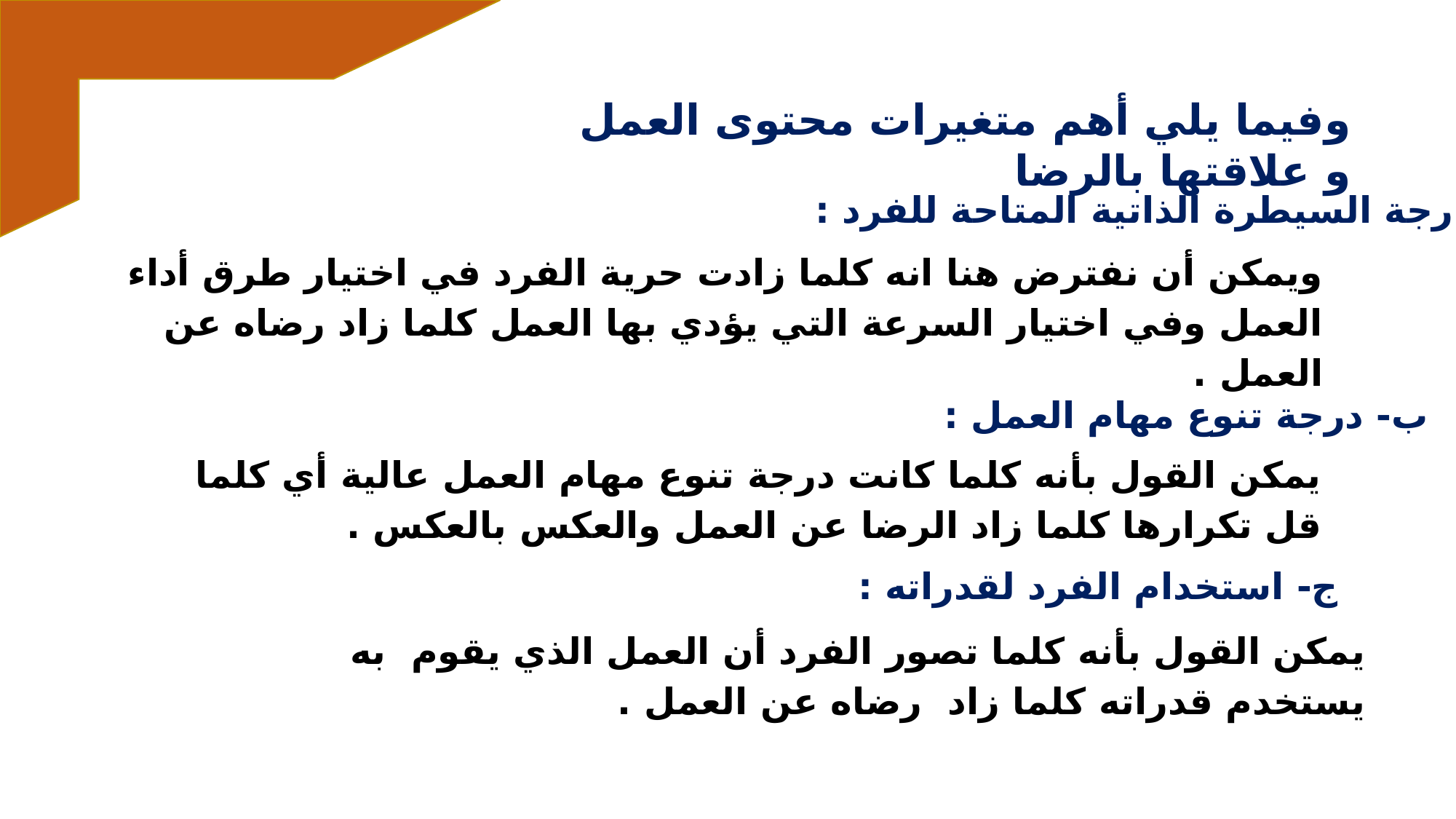

وفيما يلي أهم متغيرات محتوى العمل و علاقتها بالرضا
أ-درجة السيطرة الذاتية المتاحة للفرد :
ويمكن أن نفترض هنا انه كلما زادت حرية الفرد في اختيار طرق أداء العمل وفي اختيار السرعة التي يؤدي بها العمل كلما زاد رضاه عن العمل .
ب- درجة تنوع مهام العمل :
يمكن القول بأنه كلما كانت درجة تنوع مهام العمل عالية أي كلما قل تكرارها كلما زاد الرضا عن العمل والعكس بالعكس .
ج- استخدام الفرد لقدراته :
يمكن القول بأنه كلما تصور الفرد أن العمل الذي يقوم  به يستخدم قدراته كلما زاد  رضاه عن العمل .